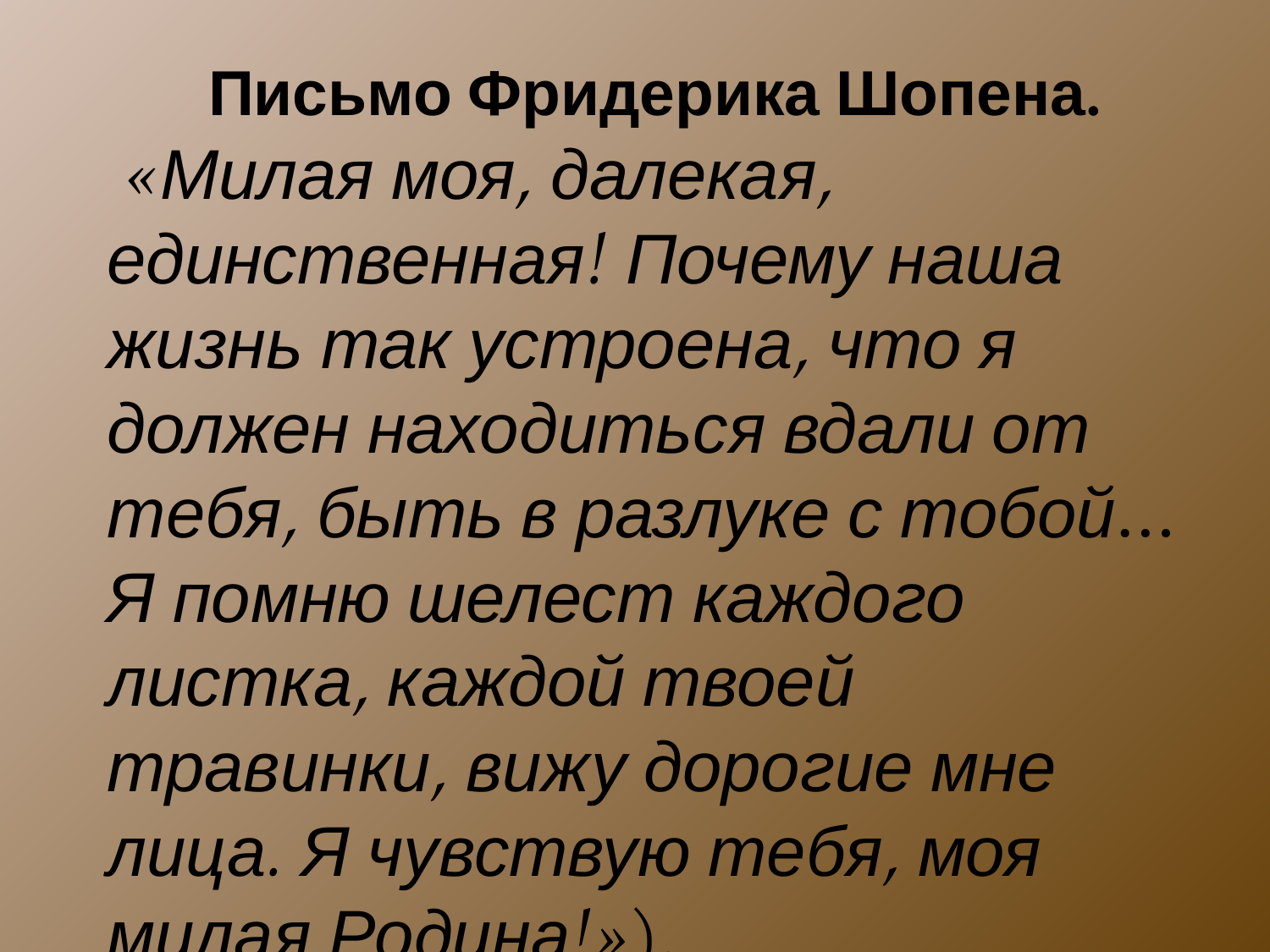

Письмо Фридерика Шопена.
 «Милая моя, далекая, единственная! Почему наша жизнь так устроена, что я должен находиться вдали от тебя, быть в разлуке с тобой…
Я помню шелест каждого листка, каждой твоей травинки, вижу дорогие мне лица. Я чувствую тебя, моя милая Родина!»).